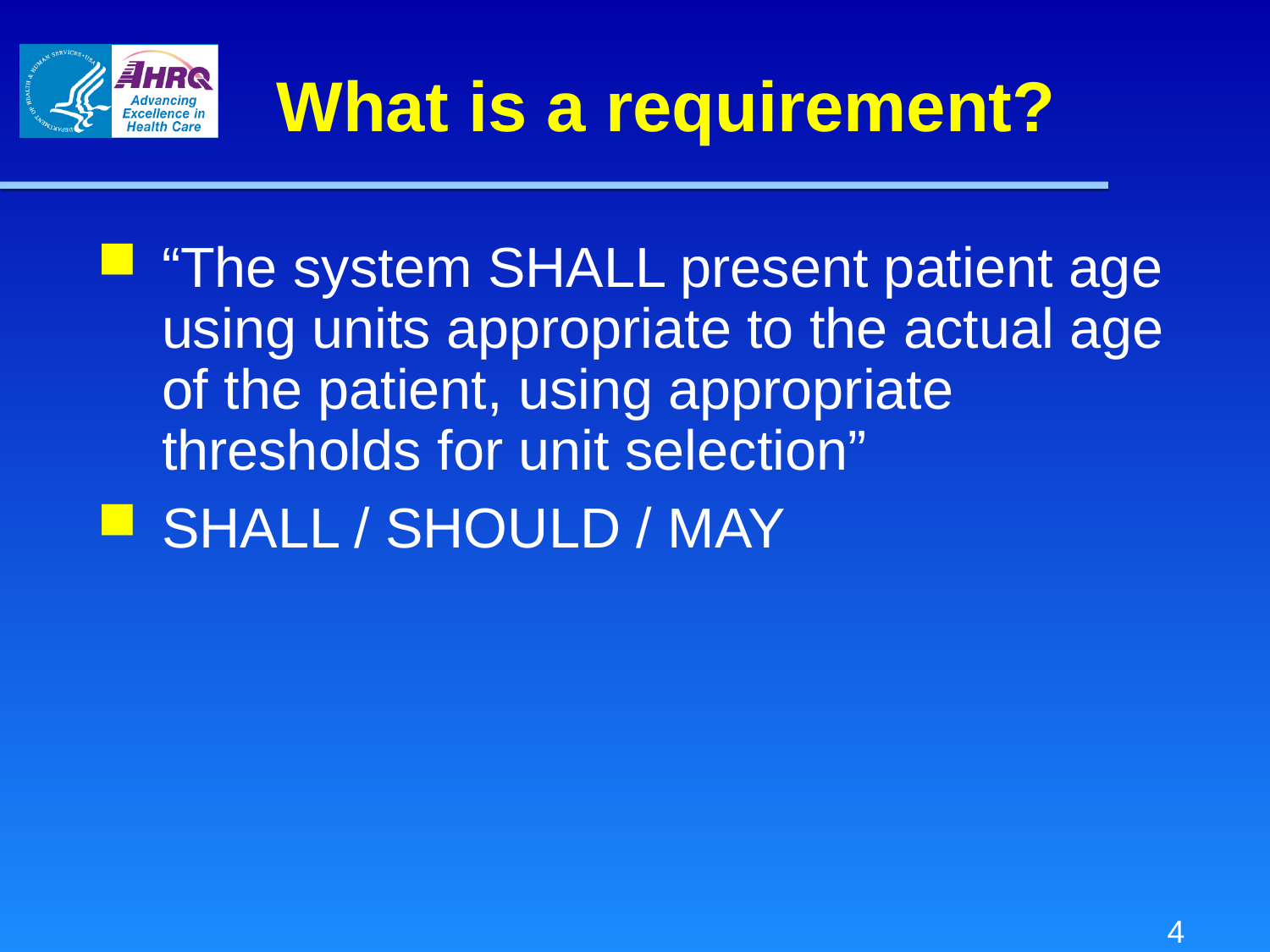

# What is a requirement?
“The system SHALL present patient age using units appropriate to the actual age of the patient, using appropriate thresholds for unit selection”
SHALL / SHOULD / MAY
4